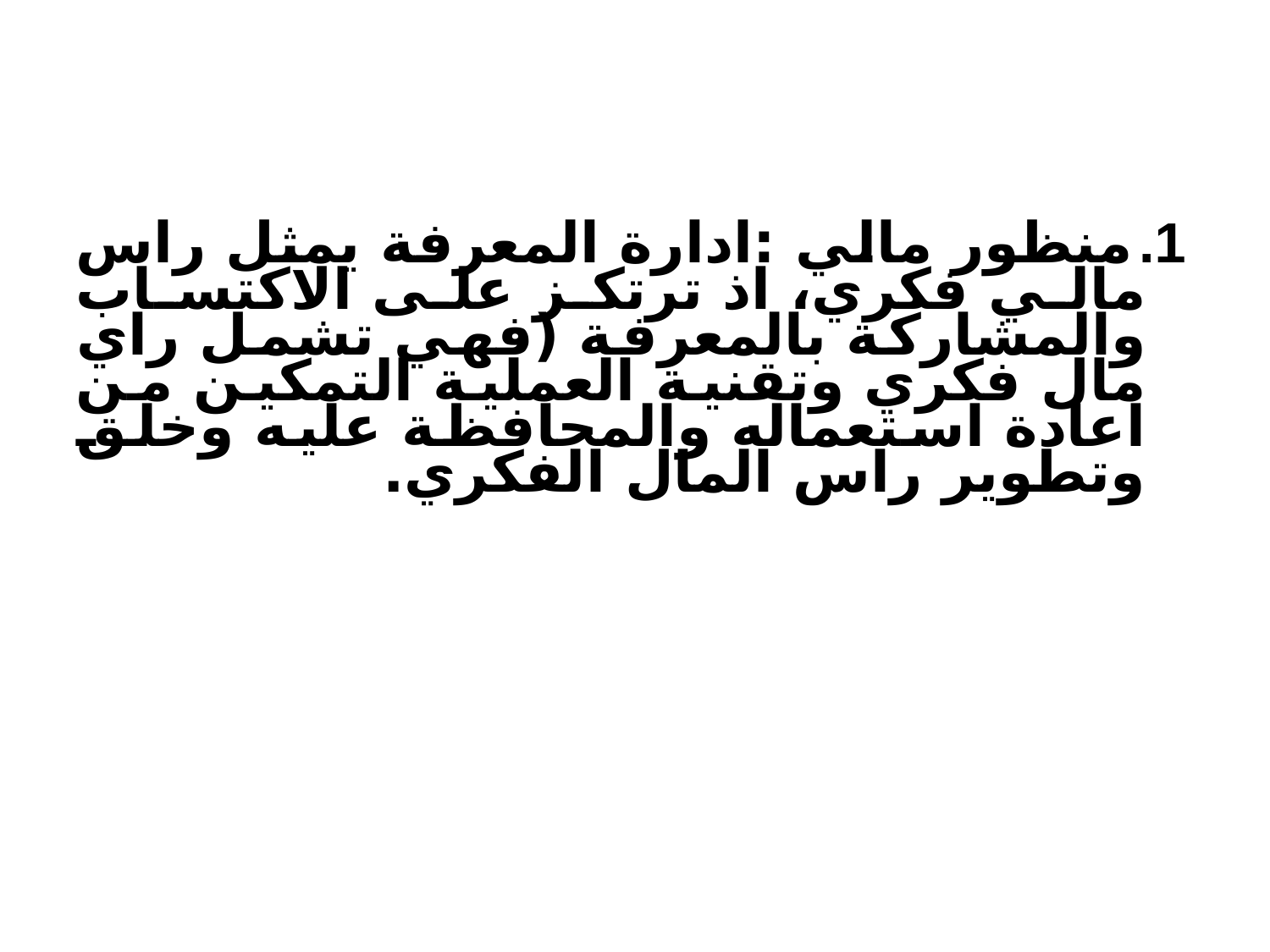

منظور مالي :ادارة المعرفة يمثل راس مالي فكري، اذ ترتكز على الاكتساب والمشاركة بالمعرفة (فهي تشمل راي مال فكري وتقنية العملية التمكين من اعادة استعماله والمحافظة عليه وخلق وتطوير راس المال الفكري.